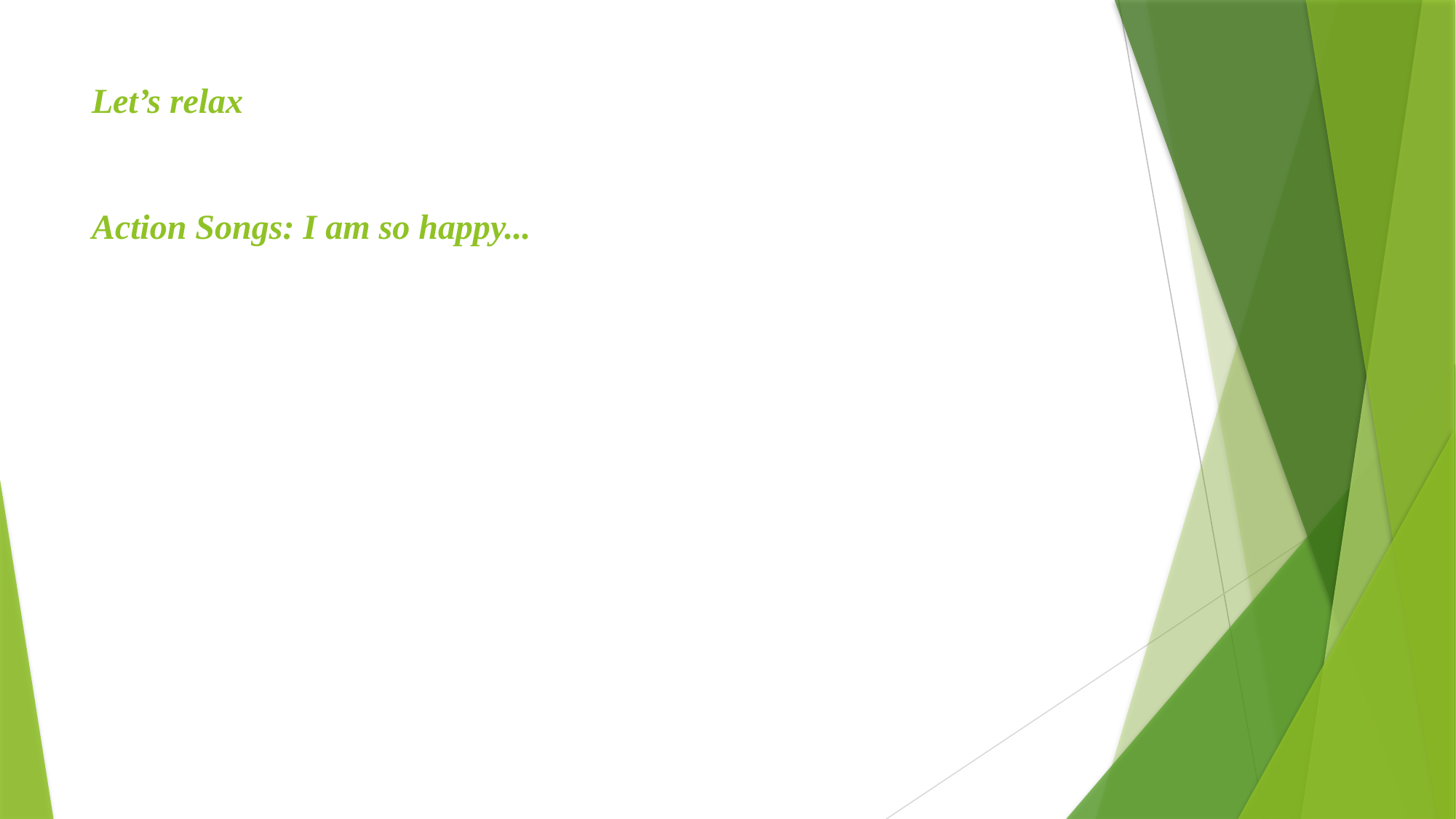

# Let’s relax Action Songs: I am so happy...